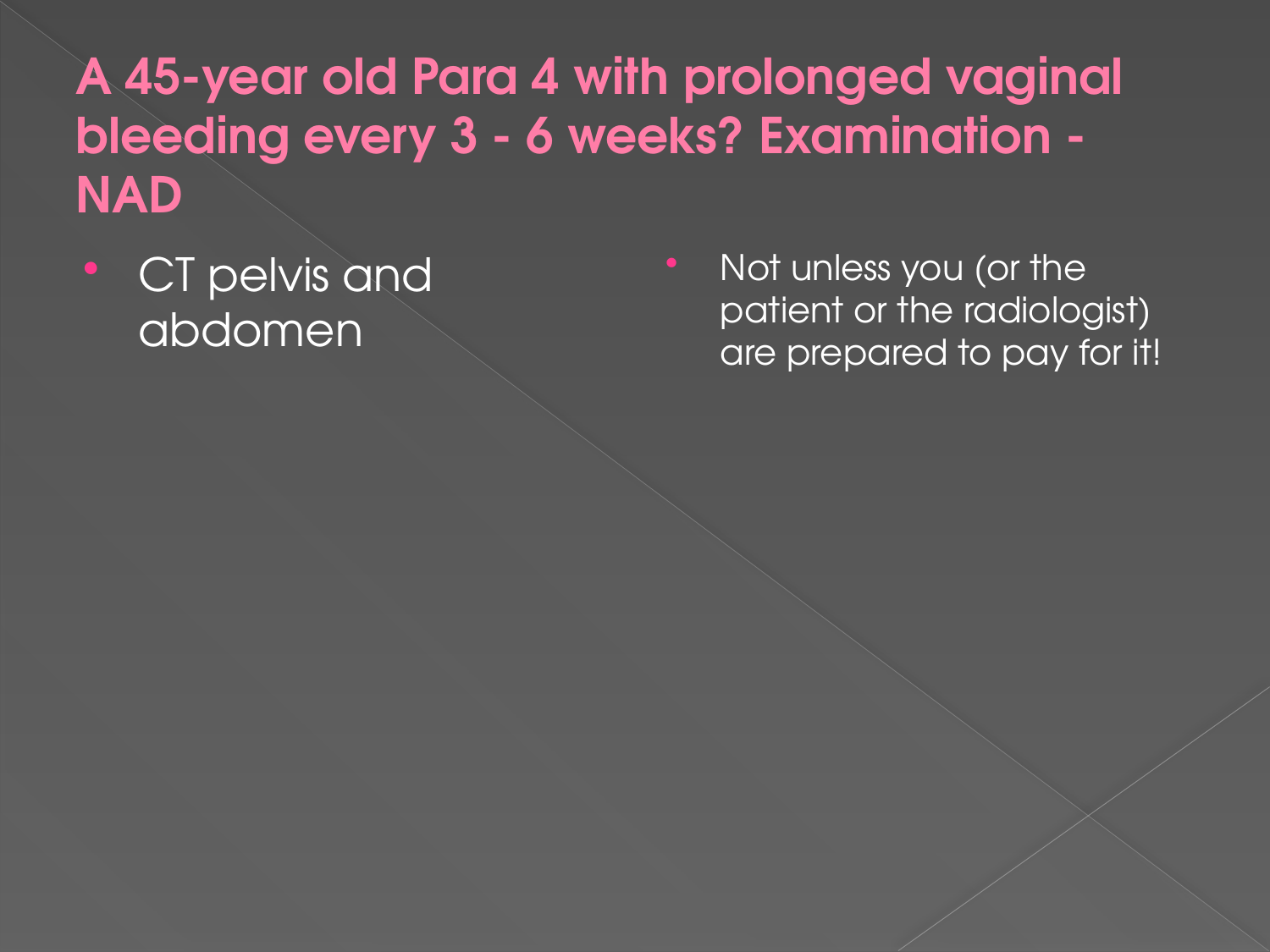

# A 45-year old Para 4 with prolonged vaginal bleeding every 3 - 6 weeks? Examination - NAD
CT pelvis and abdomen
Not unless you (or the patient or the radiologist) are prepared to pay for it!